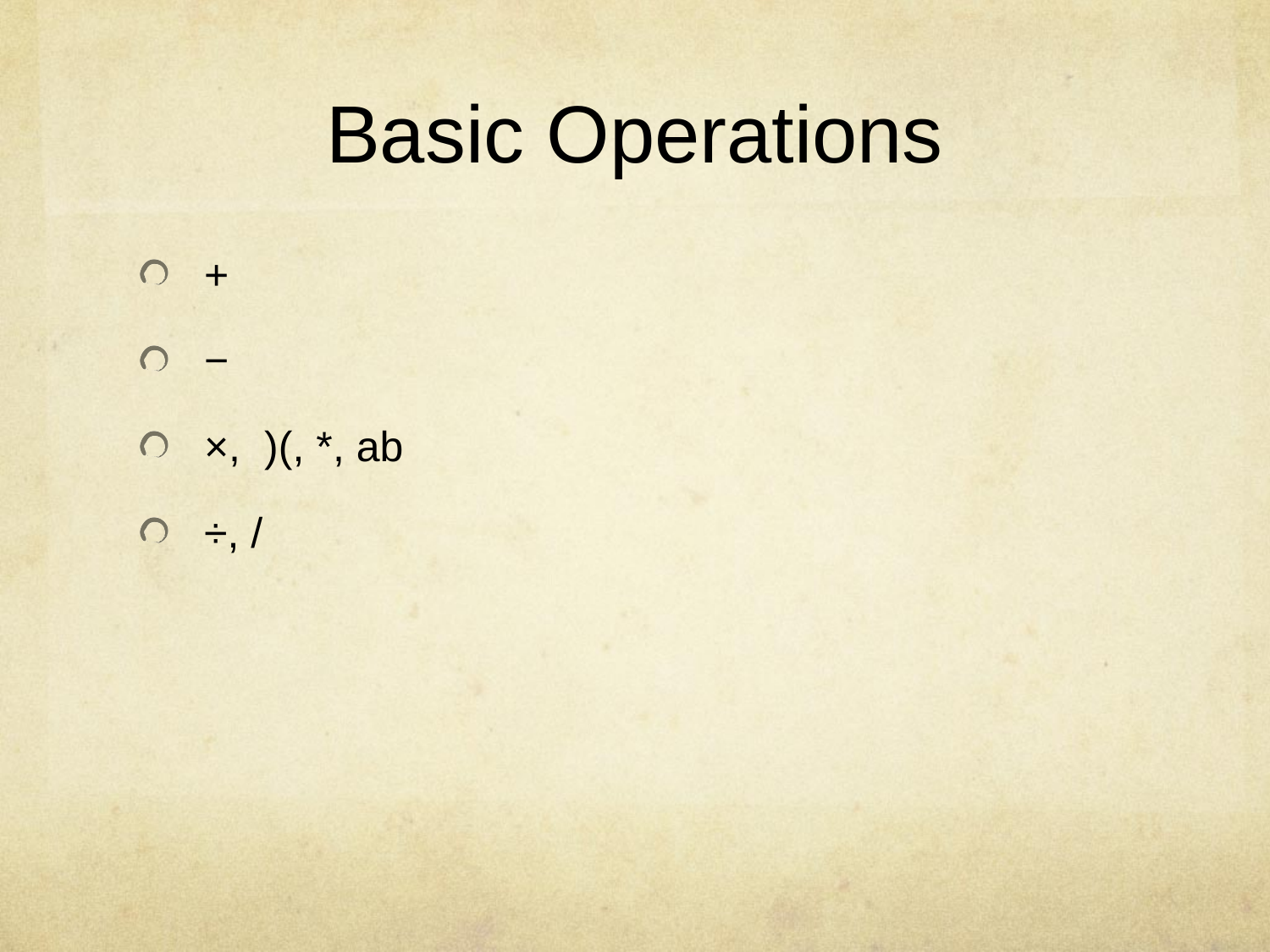

# Basic Operations
+
−
×,  )(, *, ab
÷, /